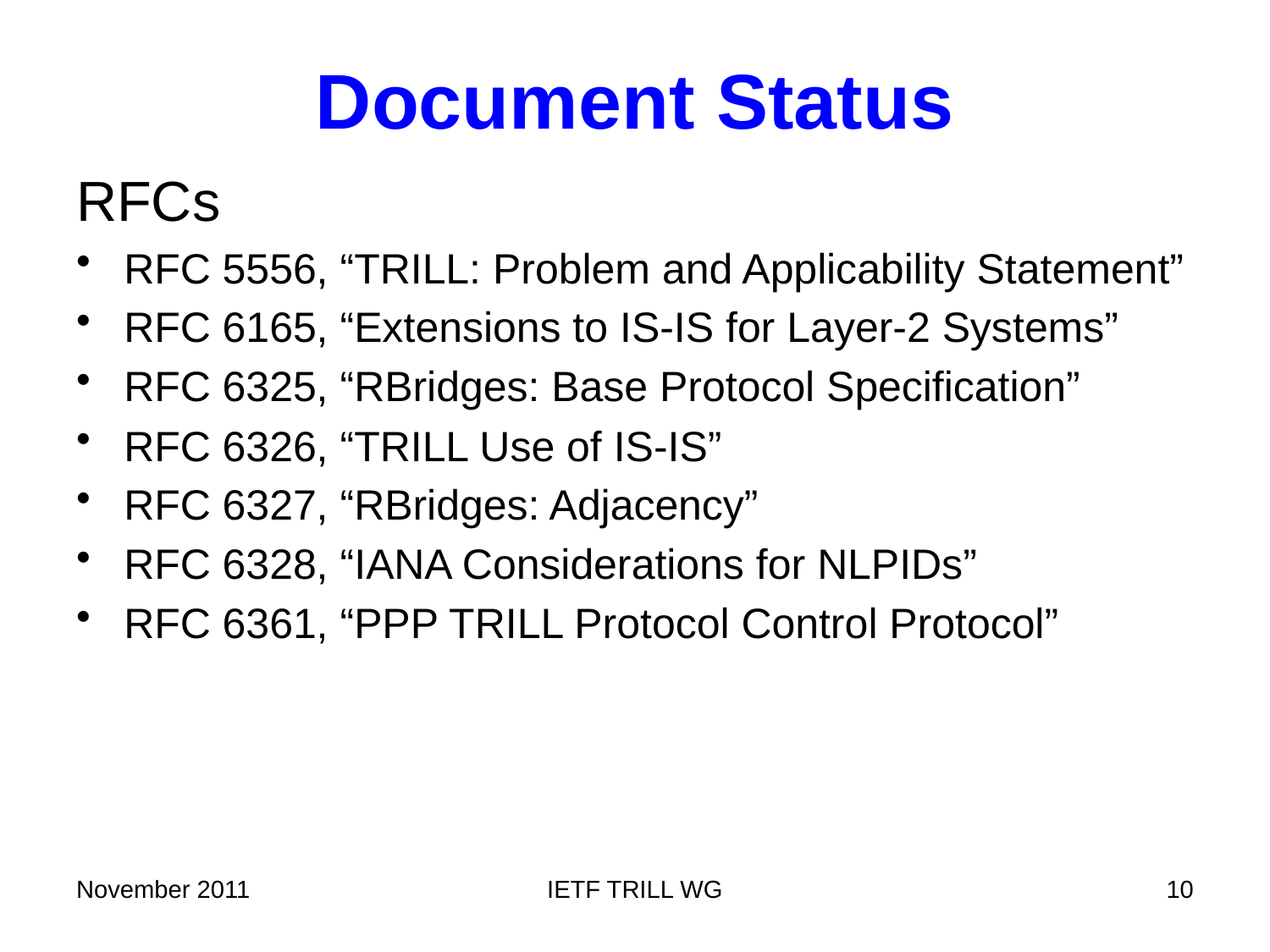

# Document Status
RFCs
RFC 5556, “TRILL: Problem and Applicability Statement”
RFC 6165, “Extensions to IS-IS for Layer-2 Systems”
RFC 6325, “RBridges: Base Protocol Specification”
RFC 6326, “TRILL Use of IS-IS”
RFC 6327, “RBridges: Adjacency”
RFC 6328, “IANA Considerations for NLPIDs”
RFC 6361, “PPP TRILL Protocol Control Protocol”
November 2011
IETF TRILL WG
10